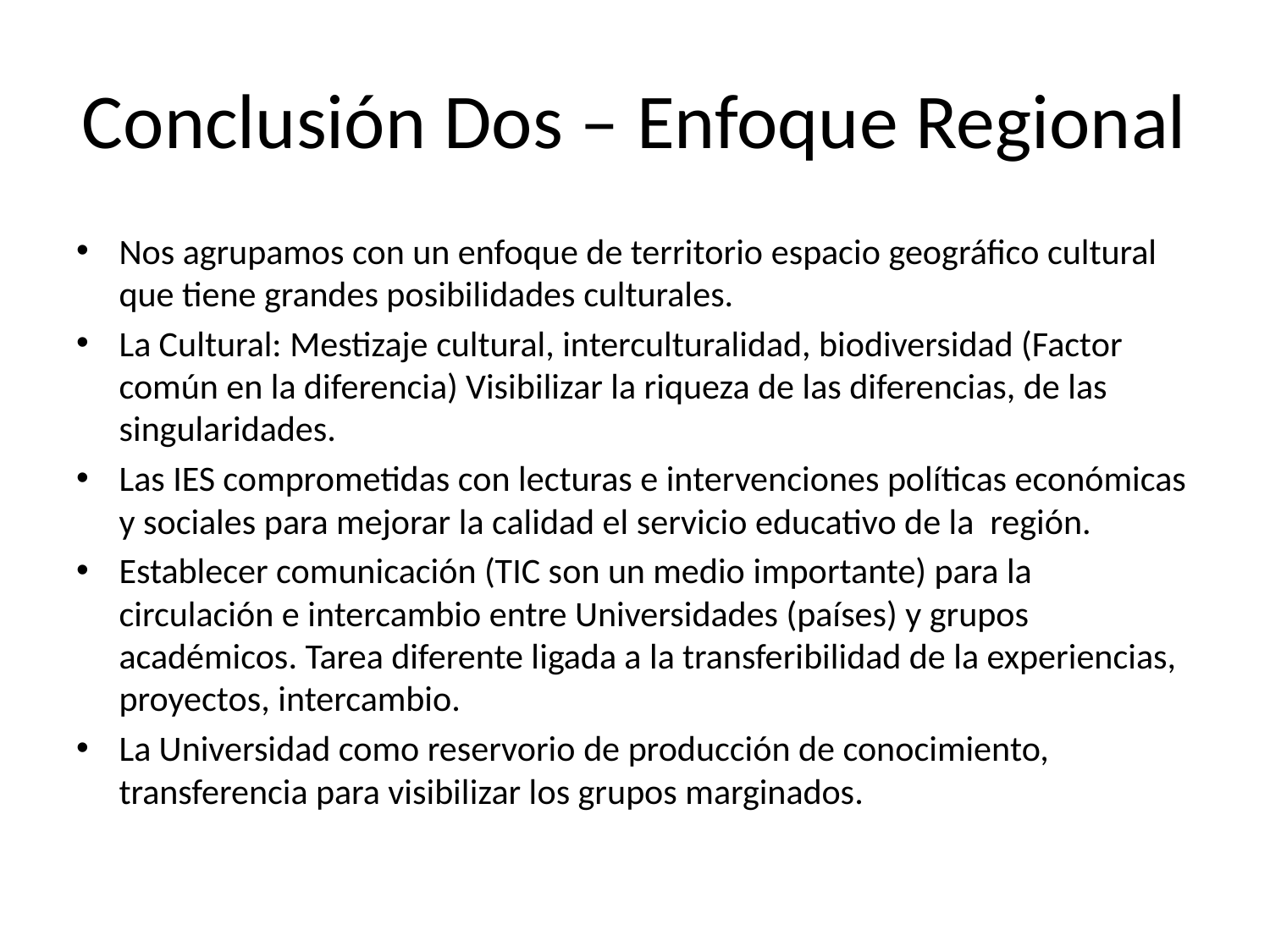

# Conclusión Dos – Enfoque Regional
Nos agrupamos con un enfoque de territorio espacio geográfico cultural que tiene grandes posibilidades culturales.
La Cultural: Mestizaje cultural, interculturalidad, biodiversidad (Factor común en la diferencia) Visibilizar la riqueza de las diferencias, de las singularidades.
Las IES comprometidas con lecturas e intervenciones políticas económicas y sociales para mejorar la calidad el servicio educativo de la  región.
Establecer comunicación (TIC son un medio importante) para la circulación e intercambio entre Universidades (países) y grupos académicos. Tarea diferente ligada a la transferibilidad de la experiencias, proyectos, intercambio.
La Universidad como reservorio de producción de conocimiento, transferencia para visibilizar los grupos marginados.